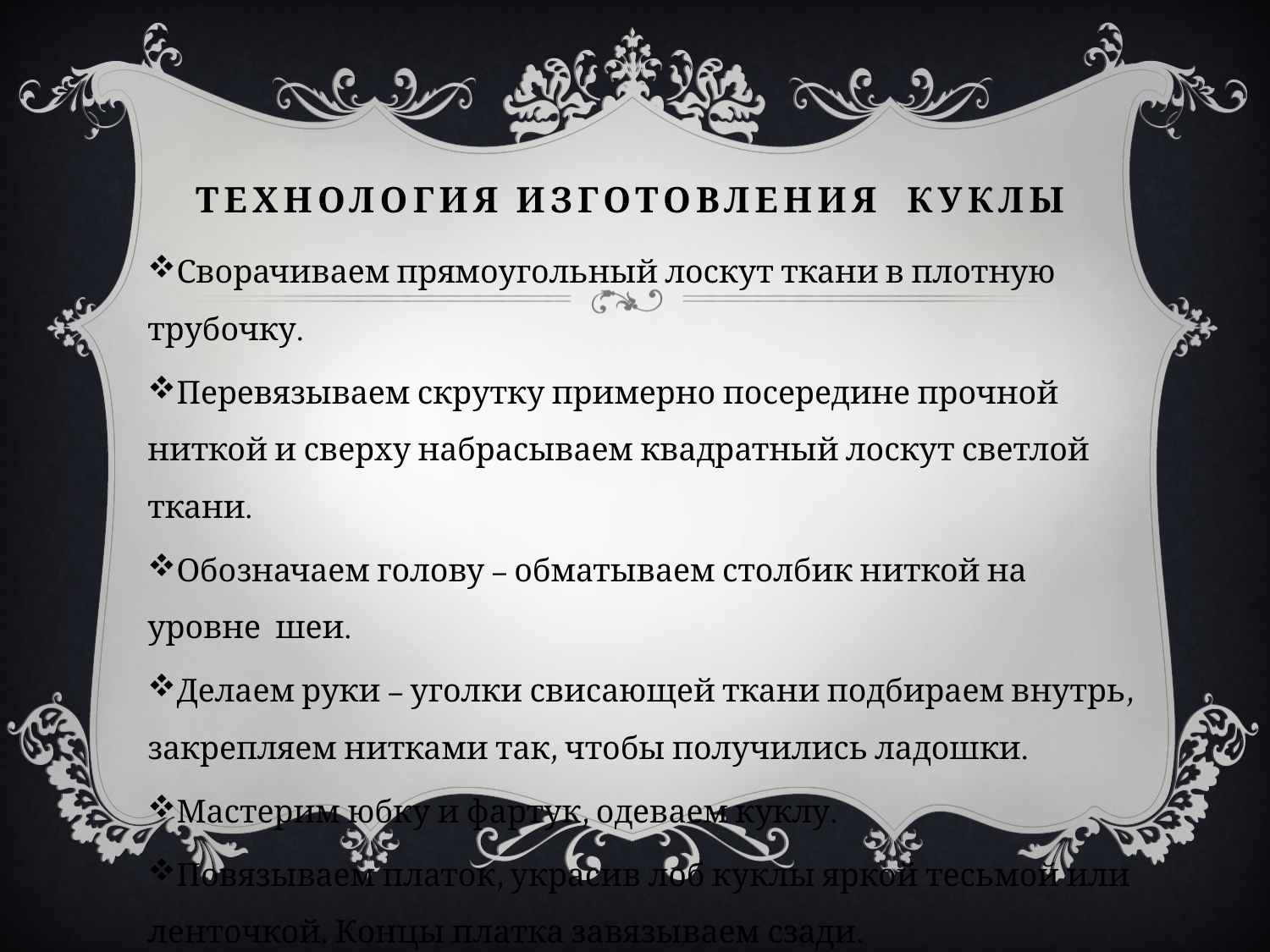

# ТЕХНОЛОГИЯ ИЗГОТОВЛЕНИЯ  КУКЛЫ
Сворачиваем прямоугольный лоскут ткани в плотную трубочку.
Перевязываем скрутку примерно посередине прочной ниткой и сверху набрасываем квадратный лоскут светлой ткани.
Обозначаем голову – обматываем столбик ниткой на уровне  шеи.
Делаем руки – уголки свисающей ткани подбираем внутрь, закрепляем нитками так, чтобы получились ладошки.
Мастерим юбку и фартук, одеваем куклу.
Повязываем платок, украсив лоб куклы яркой тесьмой или ленточкой. Концы платка завязываем сзади.